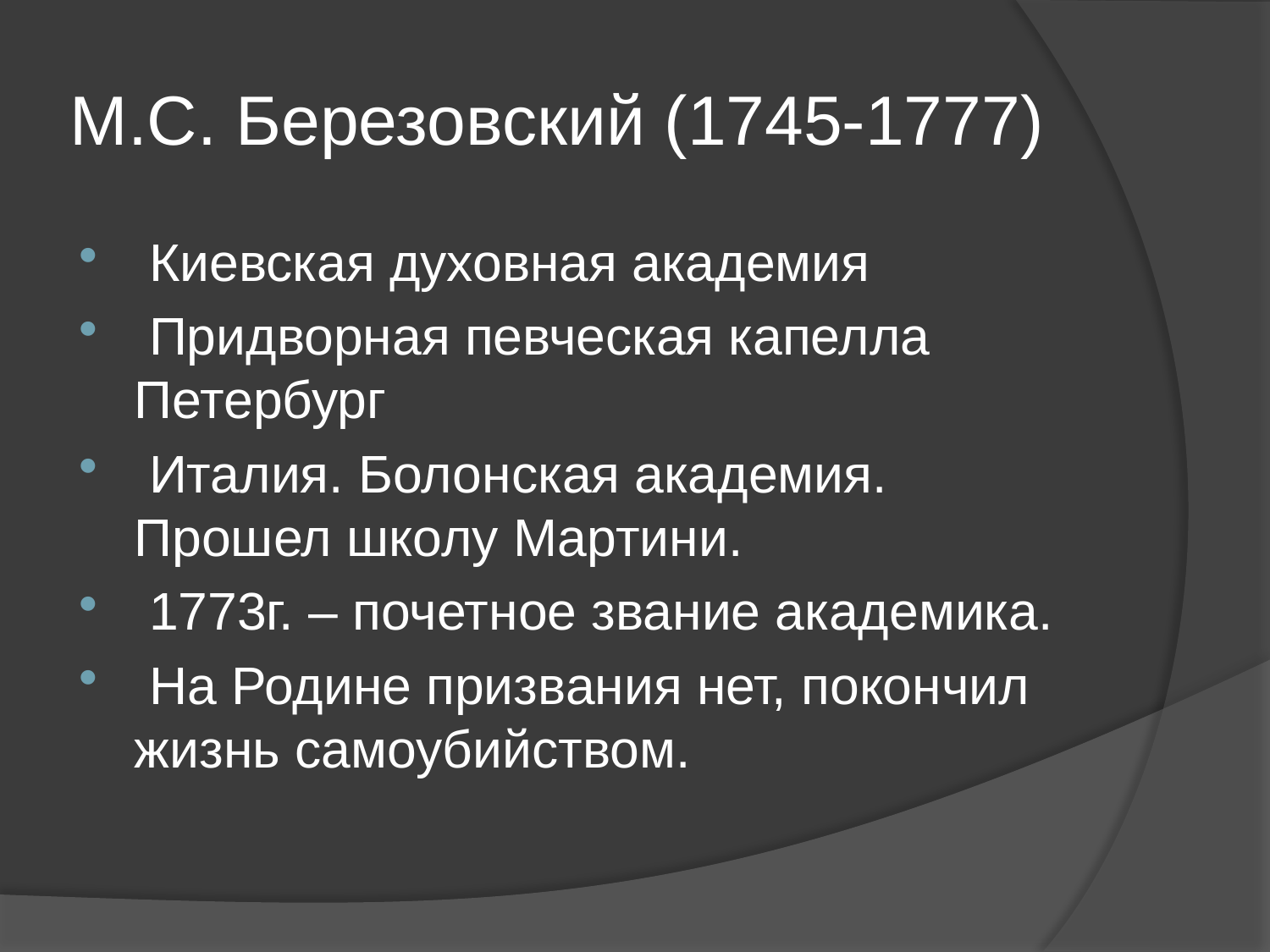

# М.С. Березовский (1745-1777)
 Киевская духовная академия
 Придворная певческая капелла           Петербург
 Италия. Болонская академия. Прошел школу Мартини.
 1773г. – почетное звание академика.
 На Родине призвания нет, покончил жизнь самоубийством.